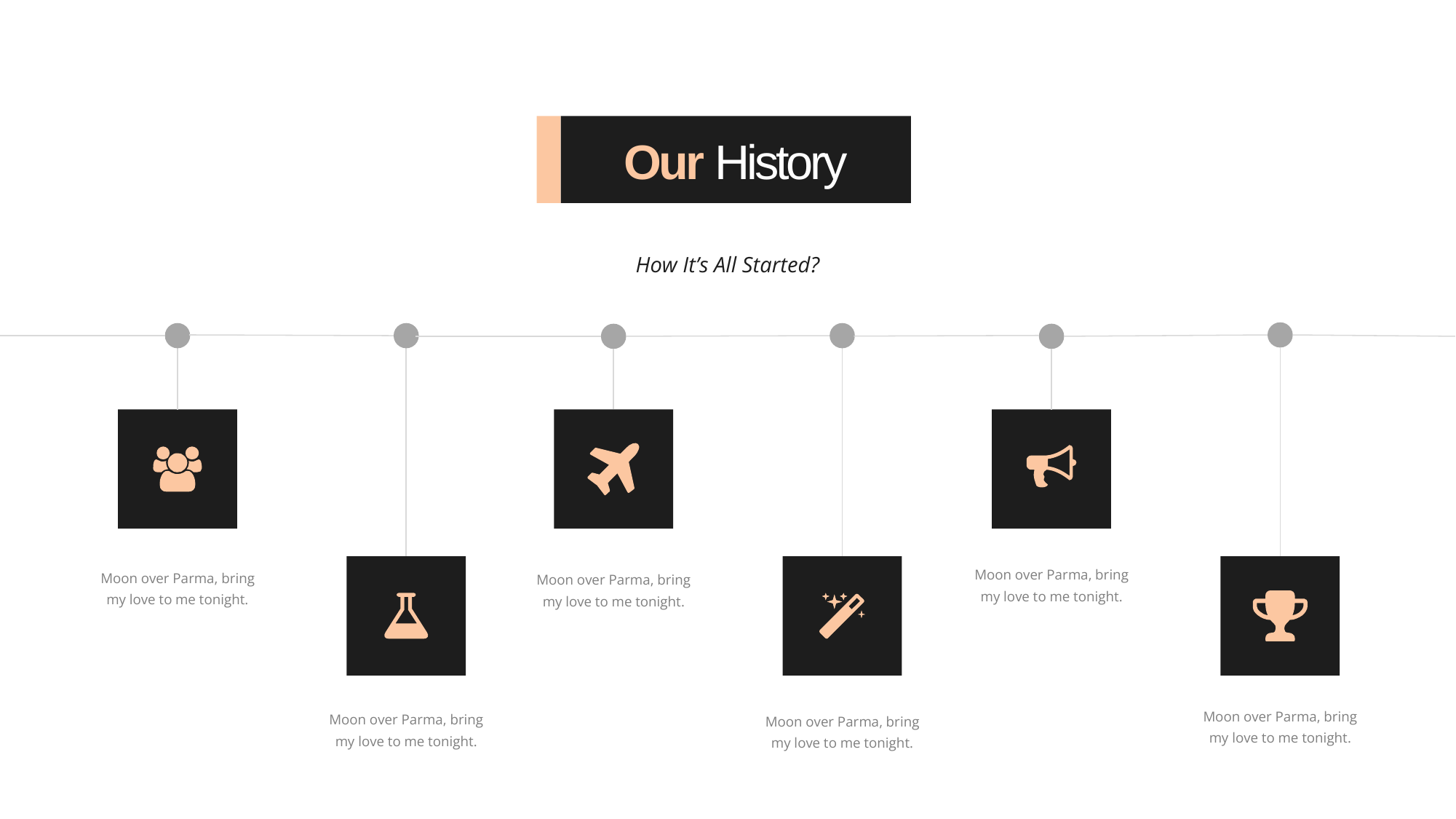

Our History
How It’s All Started?

Moon over Parma, bring my love to me tonight.

Moon over Parma, bring my love to me tonight.
Moon over Parma, bring my love to me tonight.

Moon over Parma, bring my love to me tonight.
Moon over Parma, bring my love to me tonight.
Moon over Parma, bring my love to me tonight.